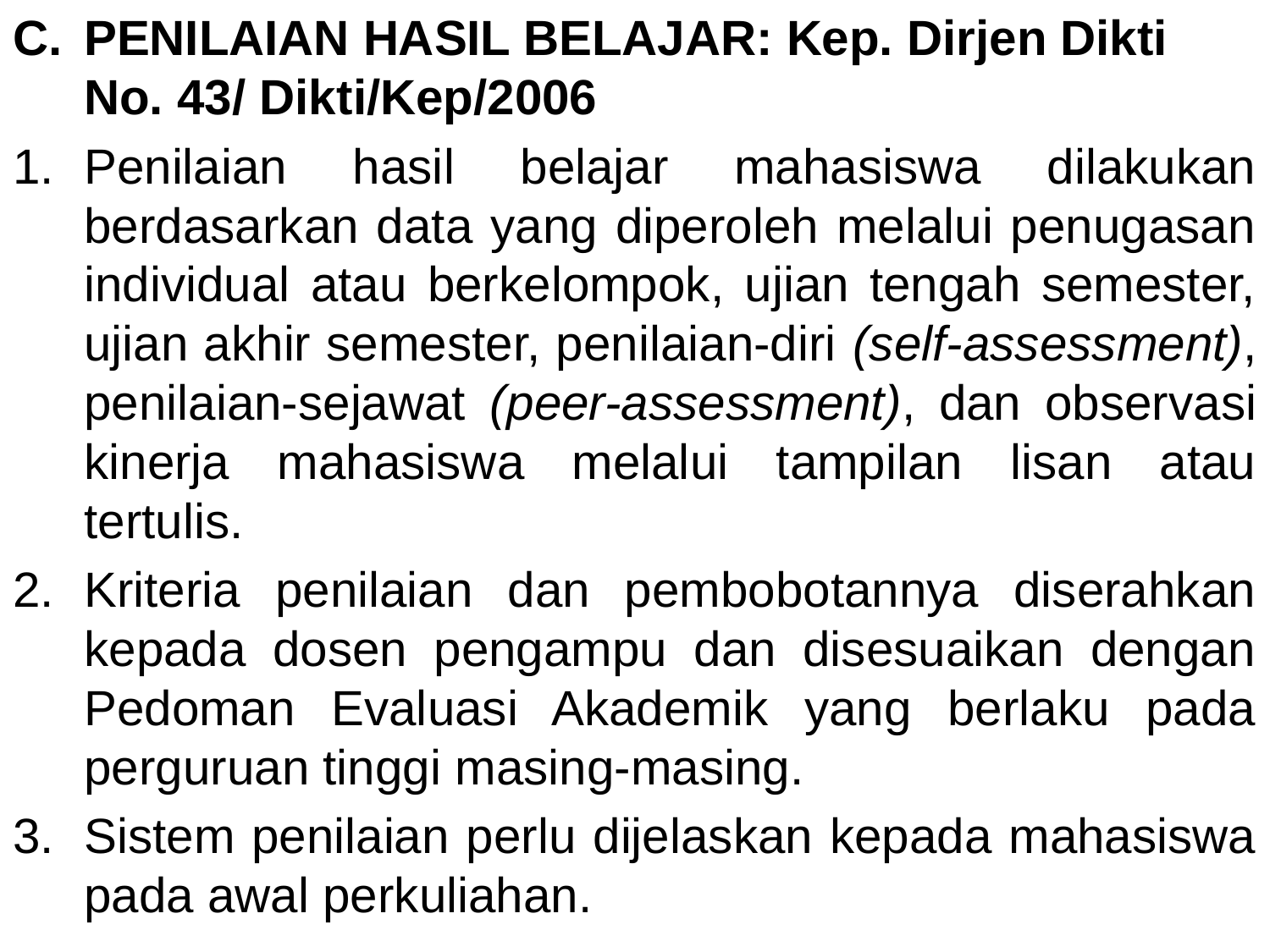

PENILAIAN HASIL BELAJAR: Kep. Dirjen Dikti No. 43/ Dikti/Kep/2006
Penilaian hasil belajar mahasiswa dilakukan berdasarkan data yang diperoleh melalui penugasan individual atau berkelompok, ujian tengah semester, ujian akhir semester, penilaian-diri (self-assessment), penilaian-sejawat (peer-assessment), dan observasi kinerja mahasiswa melalui tampilan lisan atau tertulis.
Kriteria penilaian dan pembobotannya diserahkan kepada dosen pengampu dan disesuaikan dengan Pedoman Evaluasi Akademik yang berlaku pada perguruan tinggi masing-masing.
Sistem penilaian perlu dijelaskan kepada mahasiswa pada awal perkuliahan.